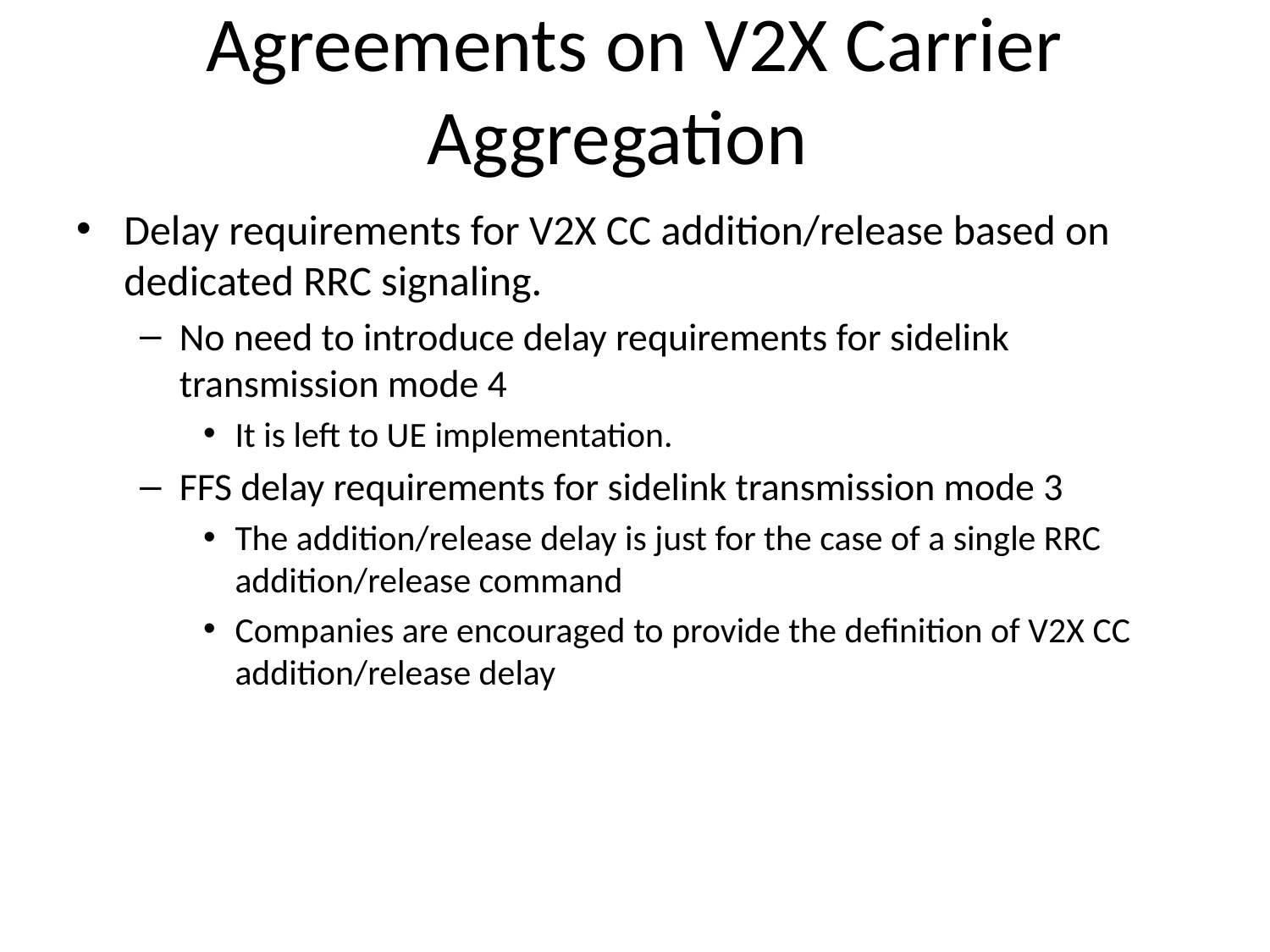

# Agreements on V2X Carrier Aggregation
Delay requirements for V2X CC addition/release based on dedicated RRC signaling.
No need to introduce delay requirements for sidelink transmission mode 4
It is left to UE implementation.
FFS delay requirements for sidelink transmission mode 3
The addition/release delay is just for the case of a single RRC addition/release command
Companies are encouraged to provide the definition of V2X CC addition/release delay